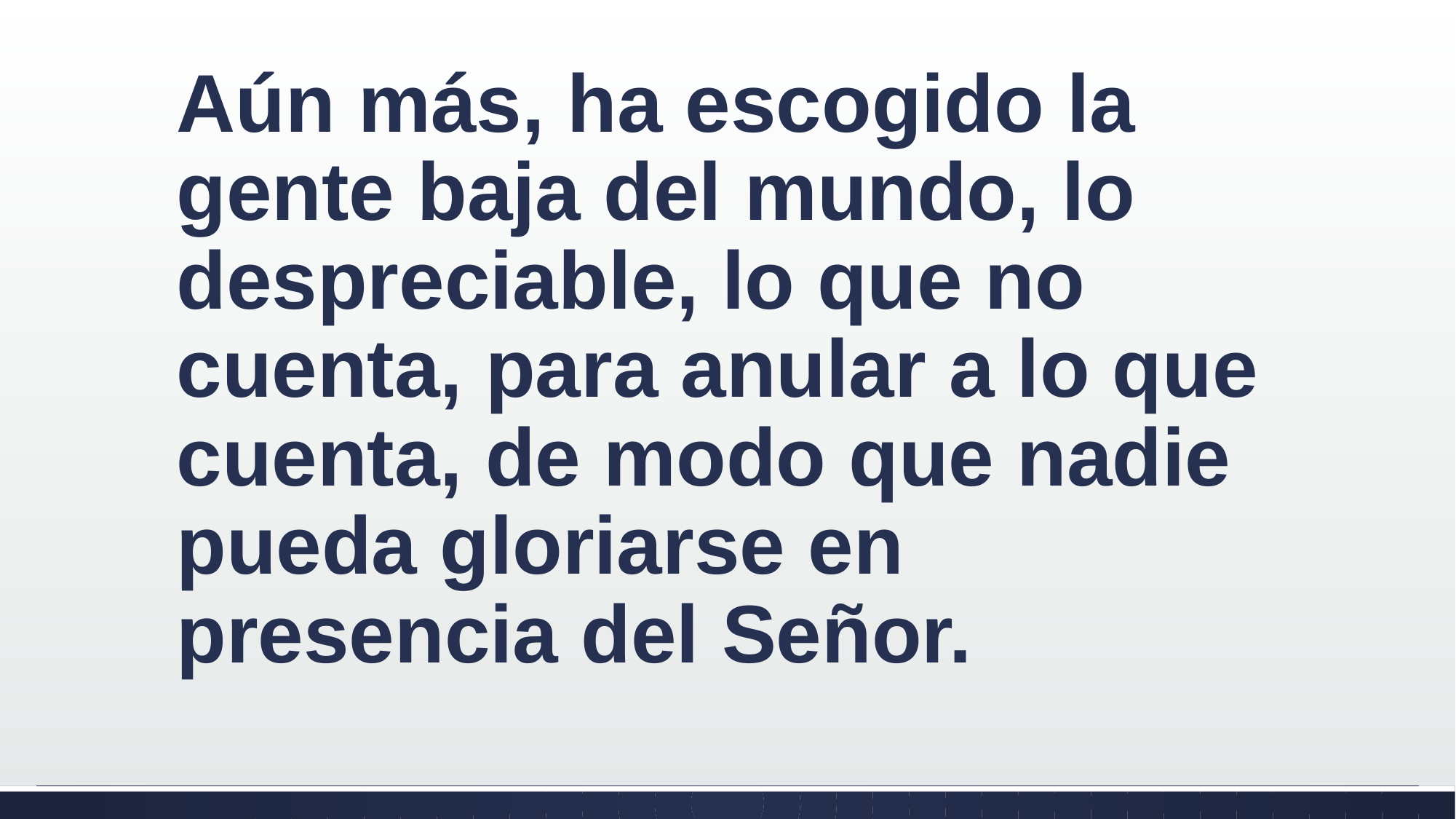

#
Aún más, ha escogido la gente baja del mundo, lo despreciable, lo que no cuenta, para anular a lo que cuenta, de modo que nadie pueda gloriarse en presencia del Señor.